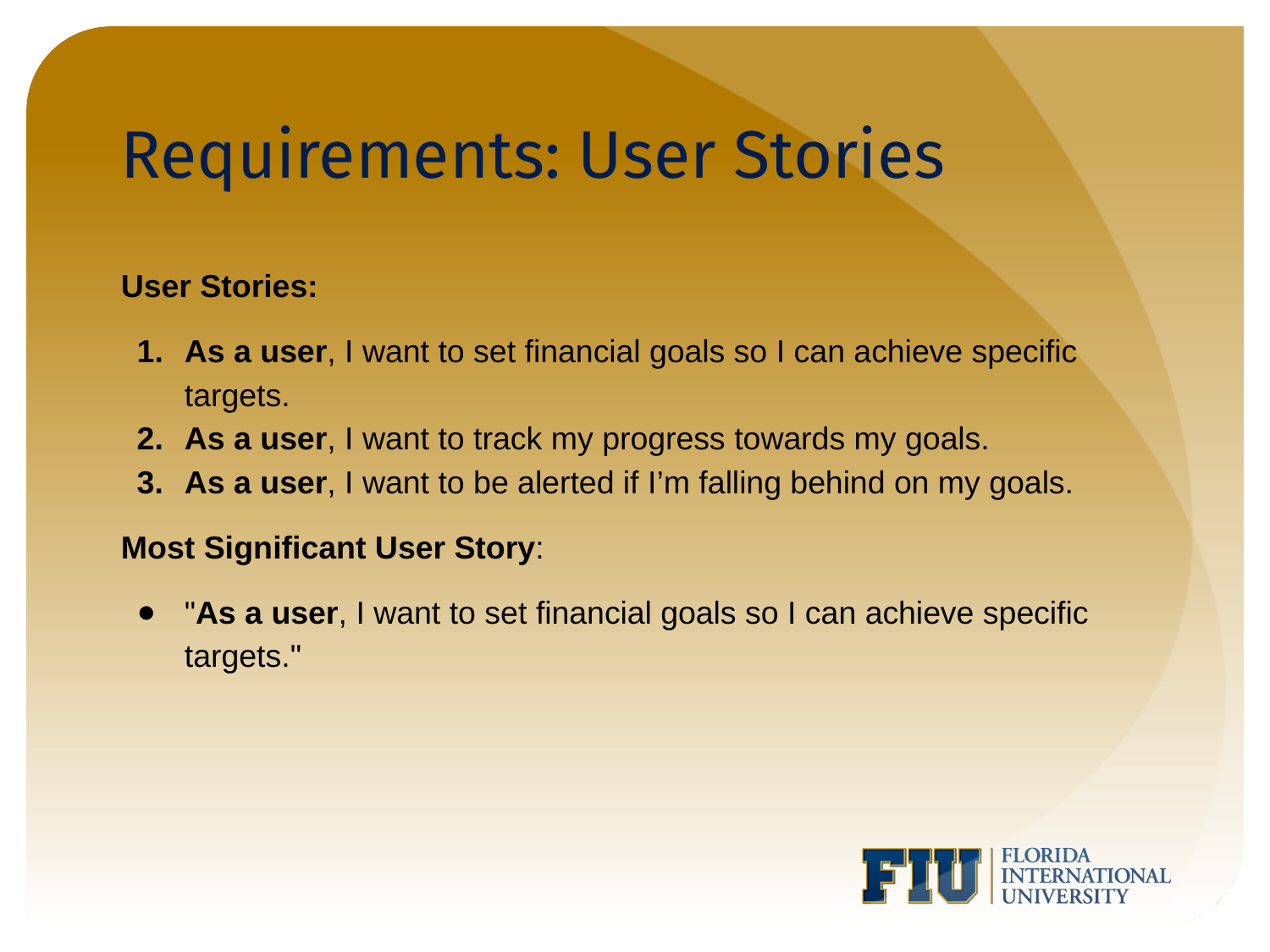

# Requirements: User Stories
User Stories:
As a user, I want to set financial goals so I can achieve specific targets.
As a user, I want to track my progress towards my goals.
As a user, I want to be alerted if I’m falling behind on my goals.
Most Significant User Story:
"As a user, I want to set financial goals so I can achieve specific targets."